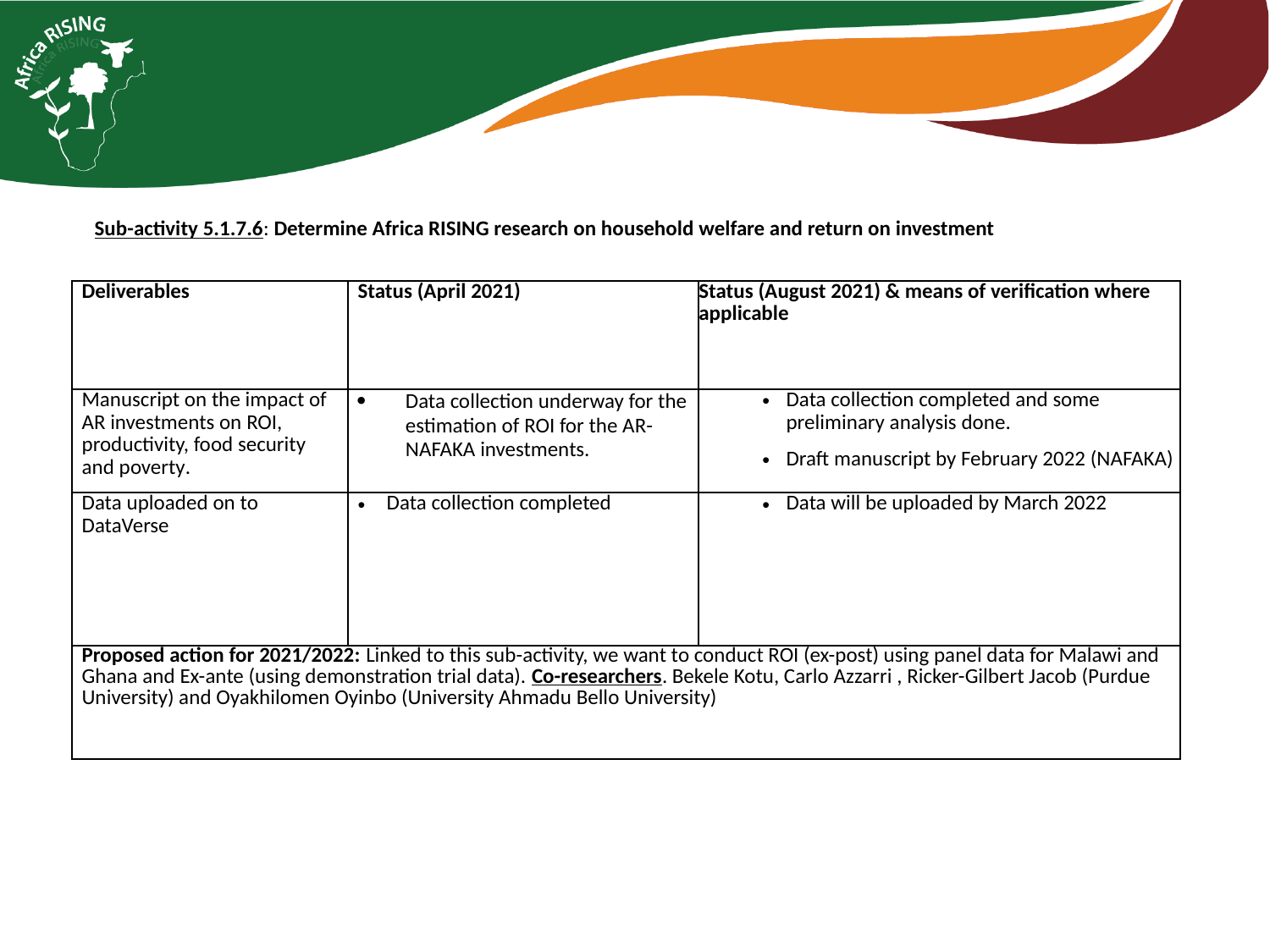

Sub-activity 5.1.7.6: Determine Africa RISING research on household welfare and return on investment
| Deliverables | Status (April 2021) | Status (August 2021) & means of verification where applicable |
| --- | --- | --- |
| Manuscript on the impact of AR investments on ROI, productivity, food security and poverty. | Data collection underway for the estimation of ROI for the AR-NAFAKA investments. | Data collection completed and some preliminary analysis done. Draft manuscript by February 2022 (NAFAKA) |
| Data uploaded on to DataVerse | Data collection completed | Data will be uploaded by March 2022 |
| Proposed action for 2021/2022: Linked to this sub-activity, we want to conduct ROI (ex-post) using panel data for Malawi and Ghana and Ex-ante (using demonstration trial data). Co-researchers. Bekele Kotu, Carlo Azzarri , Ricker-Gilbert Jacob (Purdue University) and Oyakhilomen Oyinbo (University Ahmadu Bello University) |  |  |